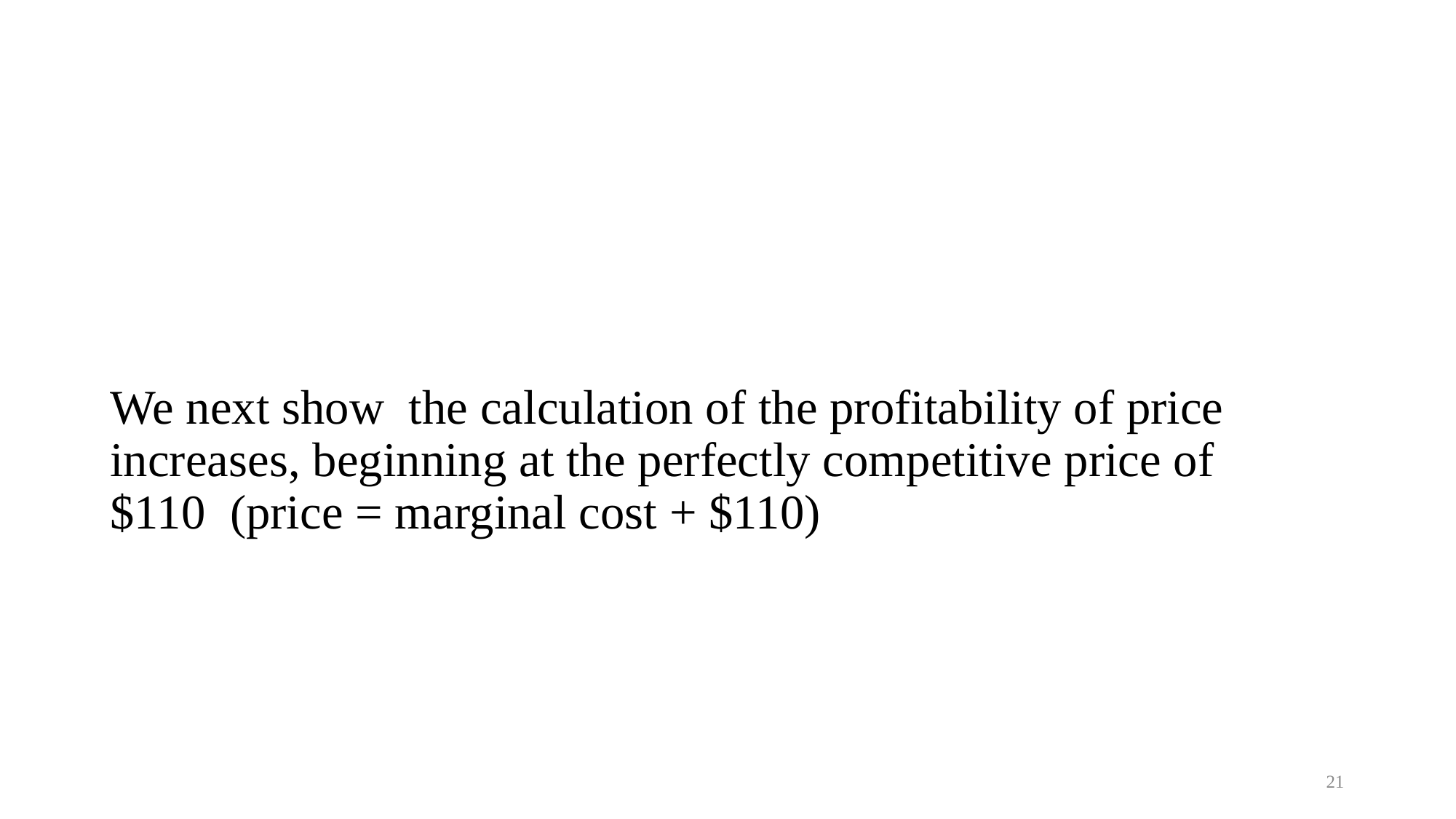

# We next show  the calculation of the profitability of price increases, beginning at the perfectly competitive price of $110  (price = marginal cost + $110)

21